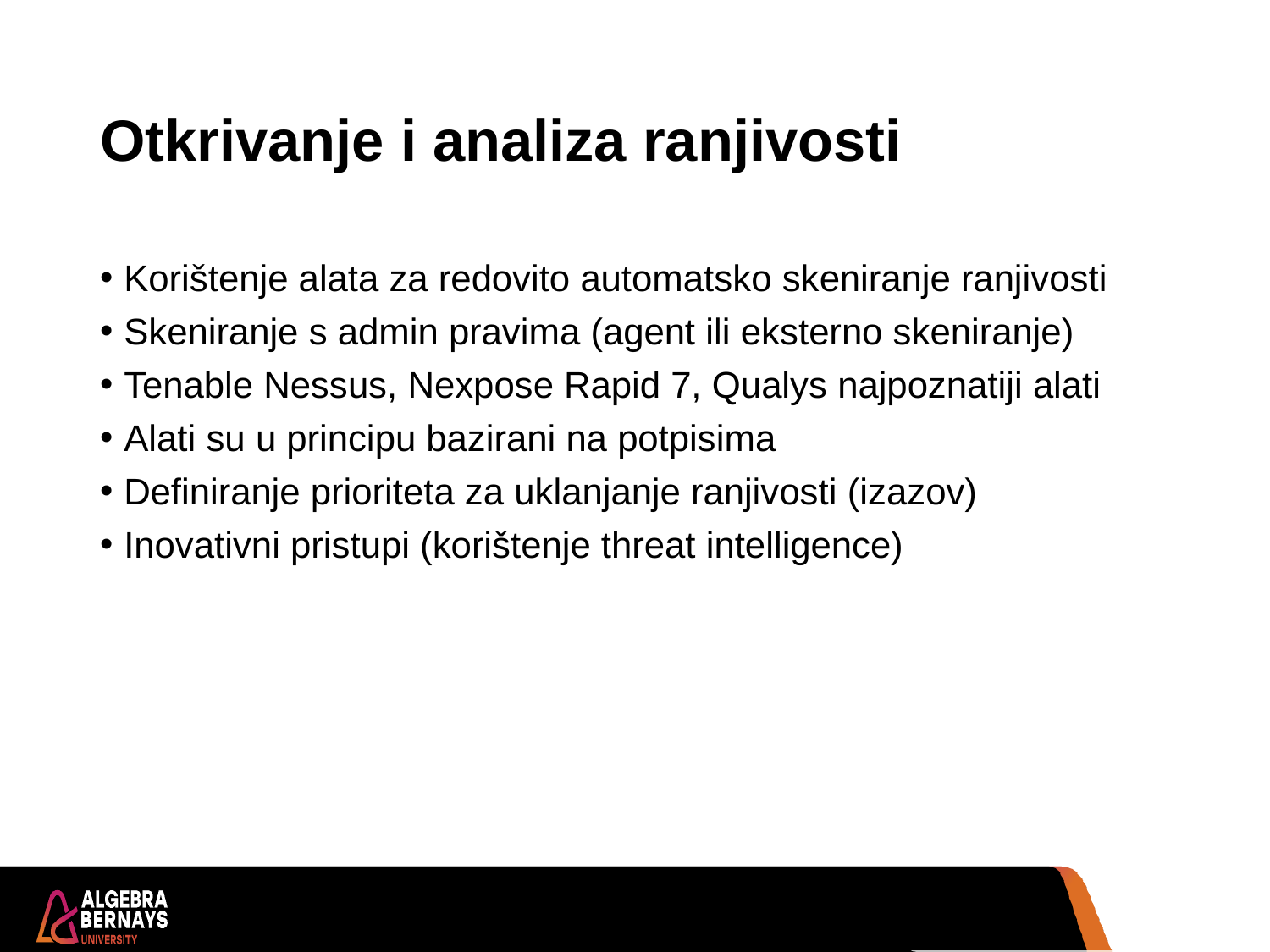

# Otkrivanje i analiza ranjivosti
Korištenje alata za redovito automatsko skeniranje ranjivosti
Skeniranje s admin pravima (agent ili eksterno skeniranje)
Tenable Nessus, Nexpose Rapid 7, Qualys najpoznatiji alati
Alati su u principu bazirani na potpisima
Definiranje prioriteta za uklanjanje ranjivosti (izazov)
Inovativni pristupi (korištenje threat intelligence)